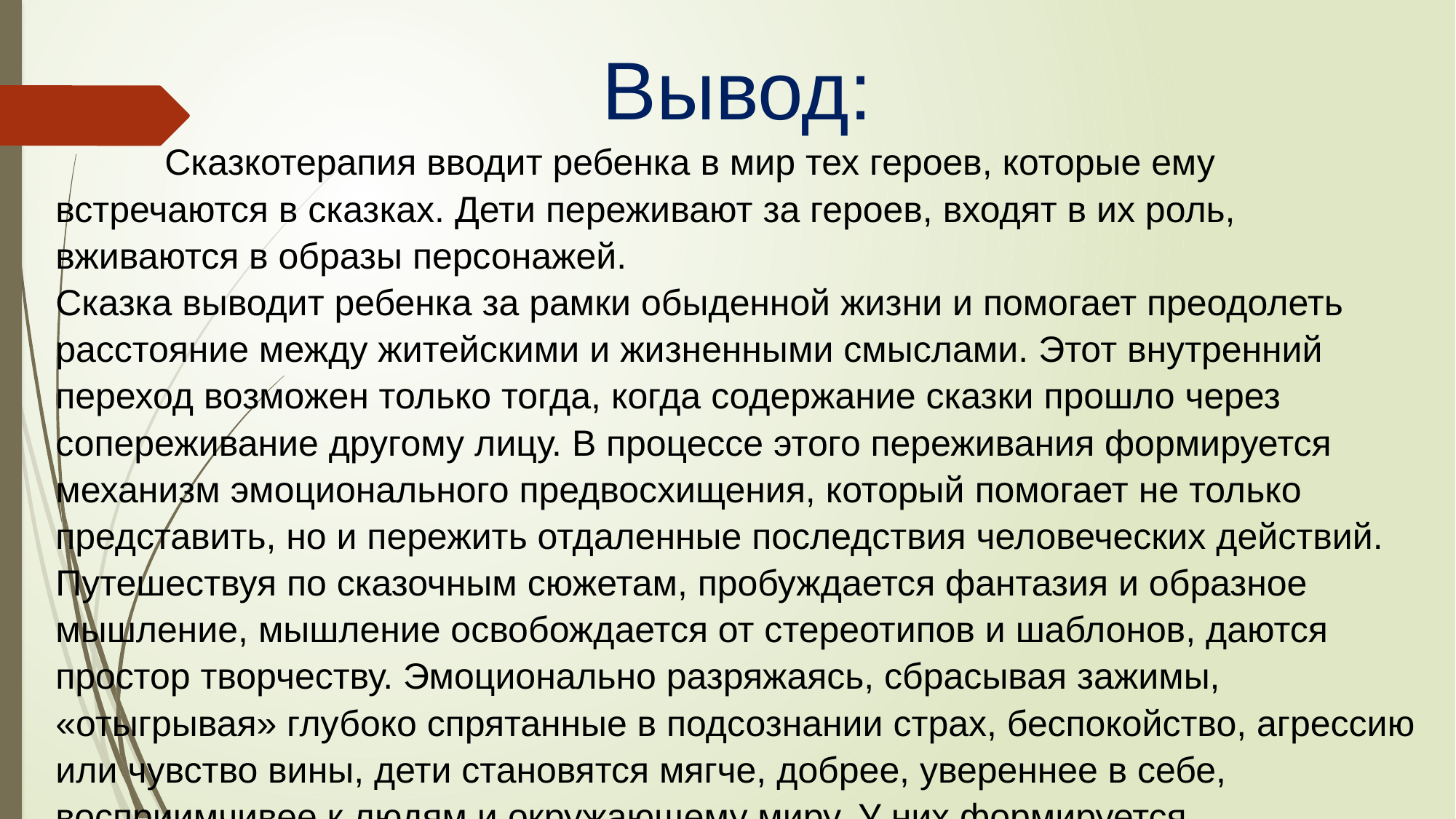

Вывод:
	Сказкотерапия вводит ребенка в мир тех героев, которые ему встречаются в сказках. Дети переживают за героев, входят в их роль, вживаются в образы персонажей.
Сказка выводит ребенка за рамки обыденной жизни и помогает преодолеть расстояние между житейскими и жизненными смыслами. Этот внутренний переход возможен только тогда, когда содержание сказки прошло через сопереживание другому лицу. В процессе этого переживания формируется механизм эмоционального предвосхищения, который помогает не только представить, но и пережить отдаленные последствия человеческих действий. Путешествуя по сказочным сюжетам, пробуждается фантазия и образное мышление, мышление освобождается от стереотипов и шаблонов, даются простор творчеству. Эмоционально разряжаясь, сбрасывая зажимы, «отыгрывая» глубоко спрятанные в подсознании страх, беспокойство, агрессию или чувство вины, дети становятся мягче, добрее, увереннее в себе, восприимчивее к людям и окружающему миру. У них формируется положительный образ своего тела и принятие себя таким, какой он есть.